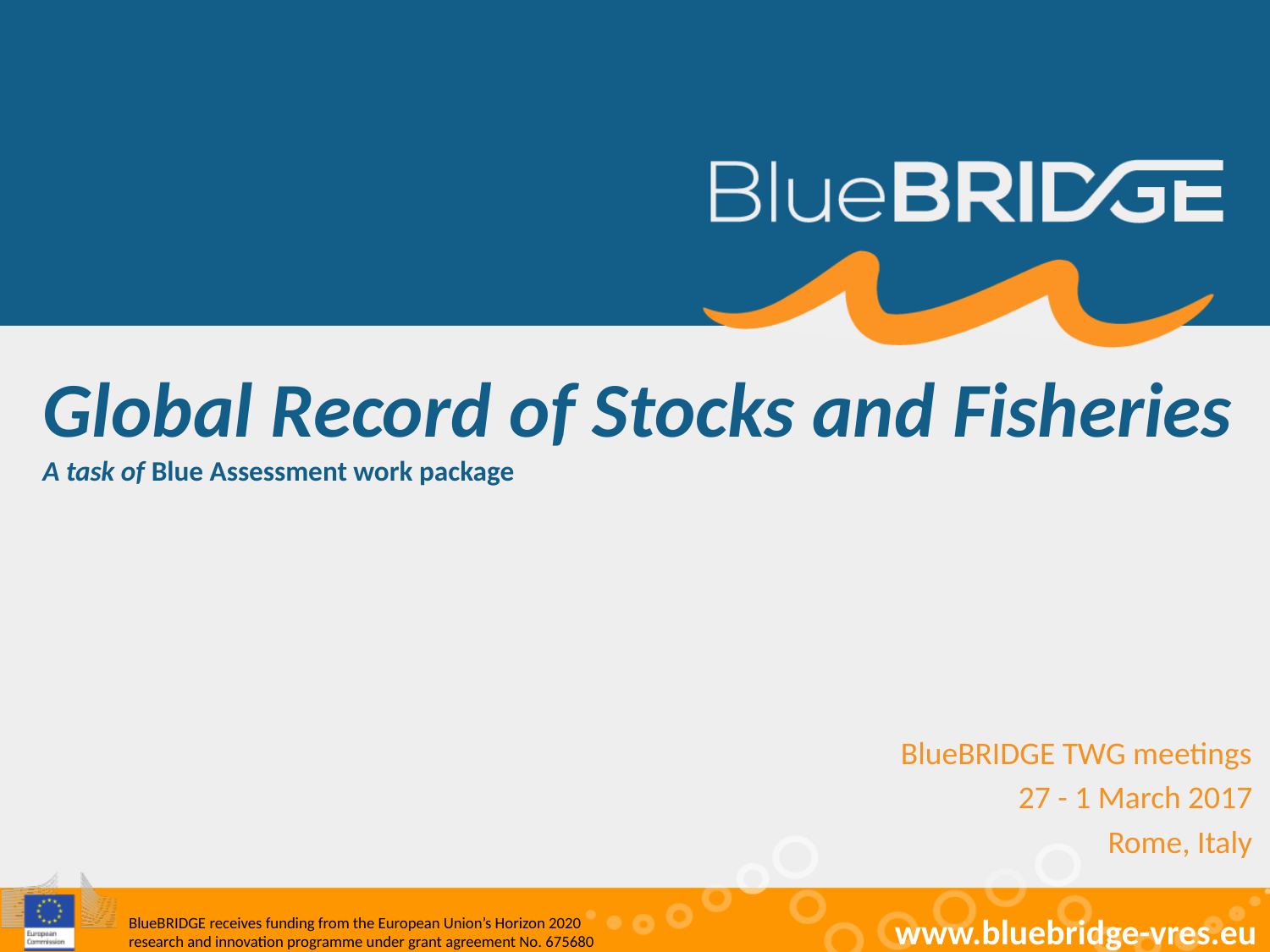

# Global Record of Stocks and Fisheries A task of Blue Assessment work package
BlueBRIDGE TWG meetings
27 - 1 March 2017
Rome, Italy